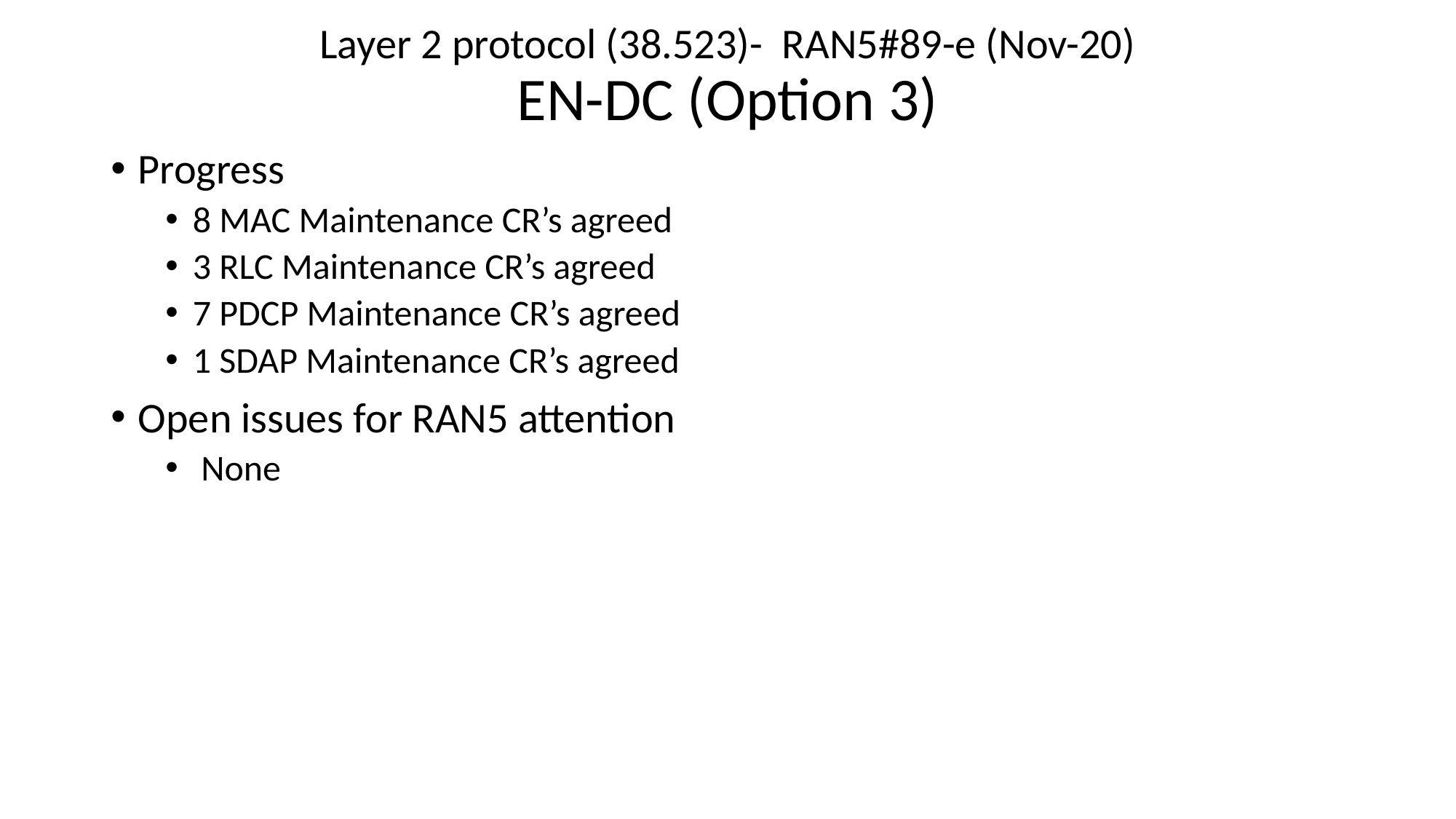

# Layer 2 protocol (38.523)-  RAN5#89-e (Nov-20) EN-DC (Option 3)
Progress
8 MAC Maintenance CR’s agreed
3 RLC Maintenance CR’s agreed
7 PDCP Maintenance CR’s agreed
1 SDAP Maintenance CR’s agreed
Open issues for RAN5 attention
 None